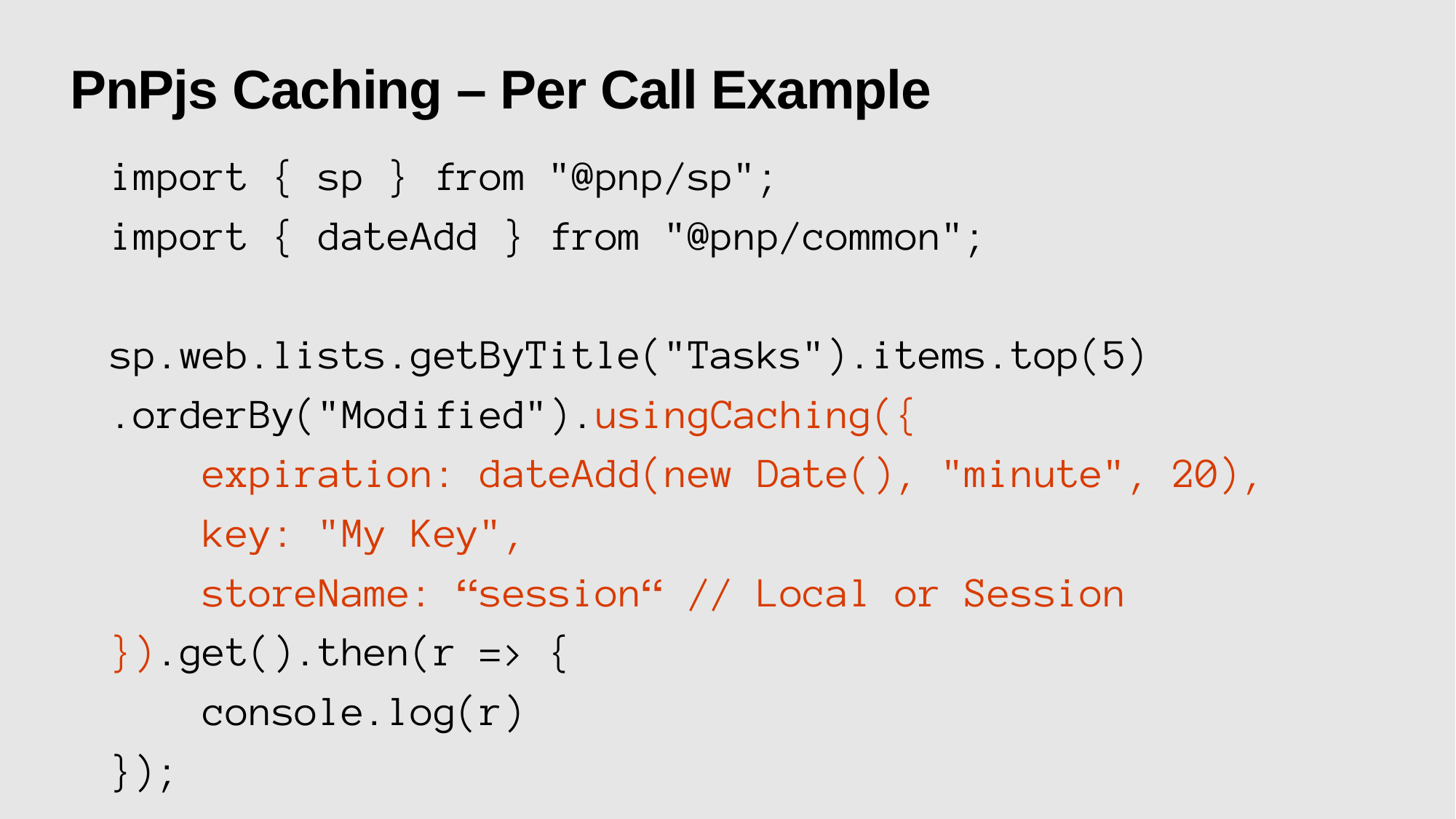

# PnPjs Caching – Per Call Example
import { sp } from "@pnp/sp";
import { dateAdd } from "@pnp/common";

sp.web.lists.getByTitle("Tasks").items.top(5)
.orderBy("Modified").usingCaching({
    expiration: dateAdd(new Date(), "minute", 20),
    key: "My Key",
    storeName: “session“ // Local or Session
}).get().then(r => {
    console.log(r)
});